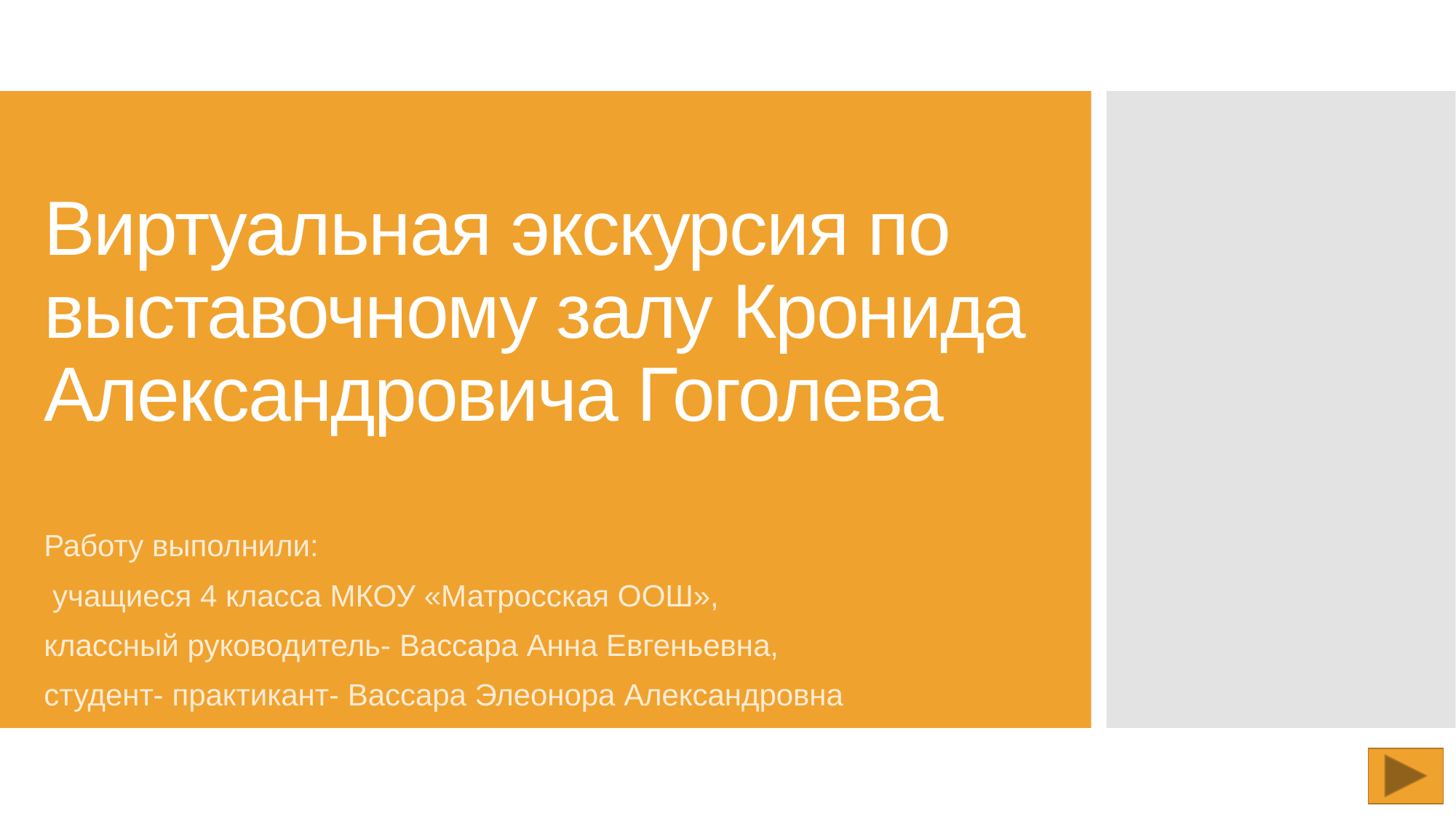

# Виртуальная экскурсия по выставочному залу Кронида Александровича Гоголева
Работу выполнили:
 учащиеся 4 класса МКОУ «Матросская ООШ»,
классный руководитель- Вассара Анна Евгеньевна,
студент- практикант- Вассара Элеонора Александровна